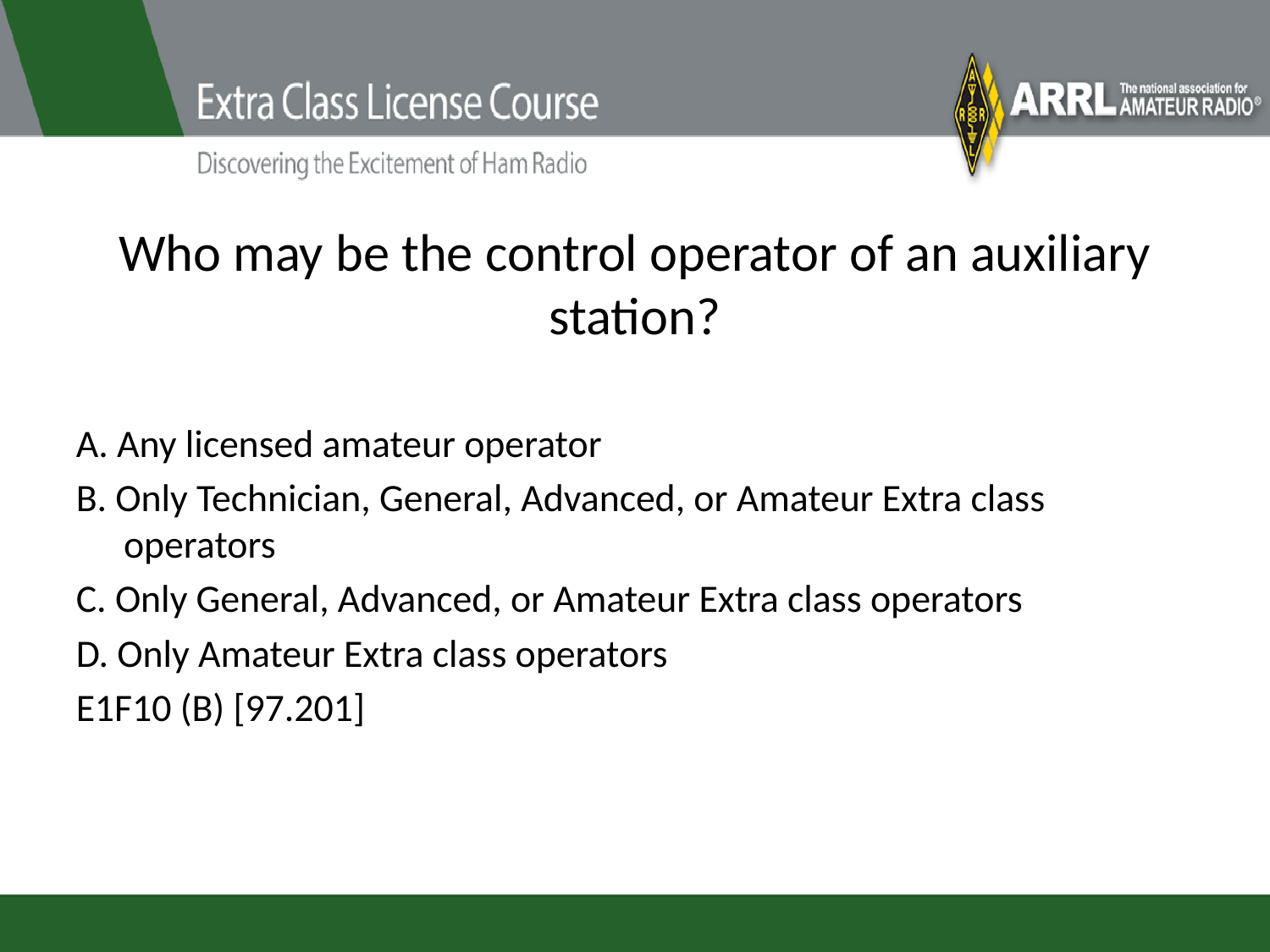

# Who may be the control operator of an auxiliary station?
A. Any licensed amateur operator
B. Only Technician, General, Advanced, or Amateur Extra class operators
C. Only General, Advanced, or Amateur Extra class operators
D. Only Amateur Extra class operators
E1F10 (B) [97.201]